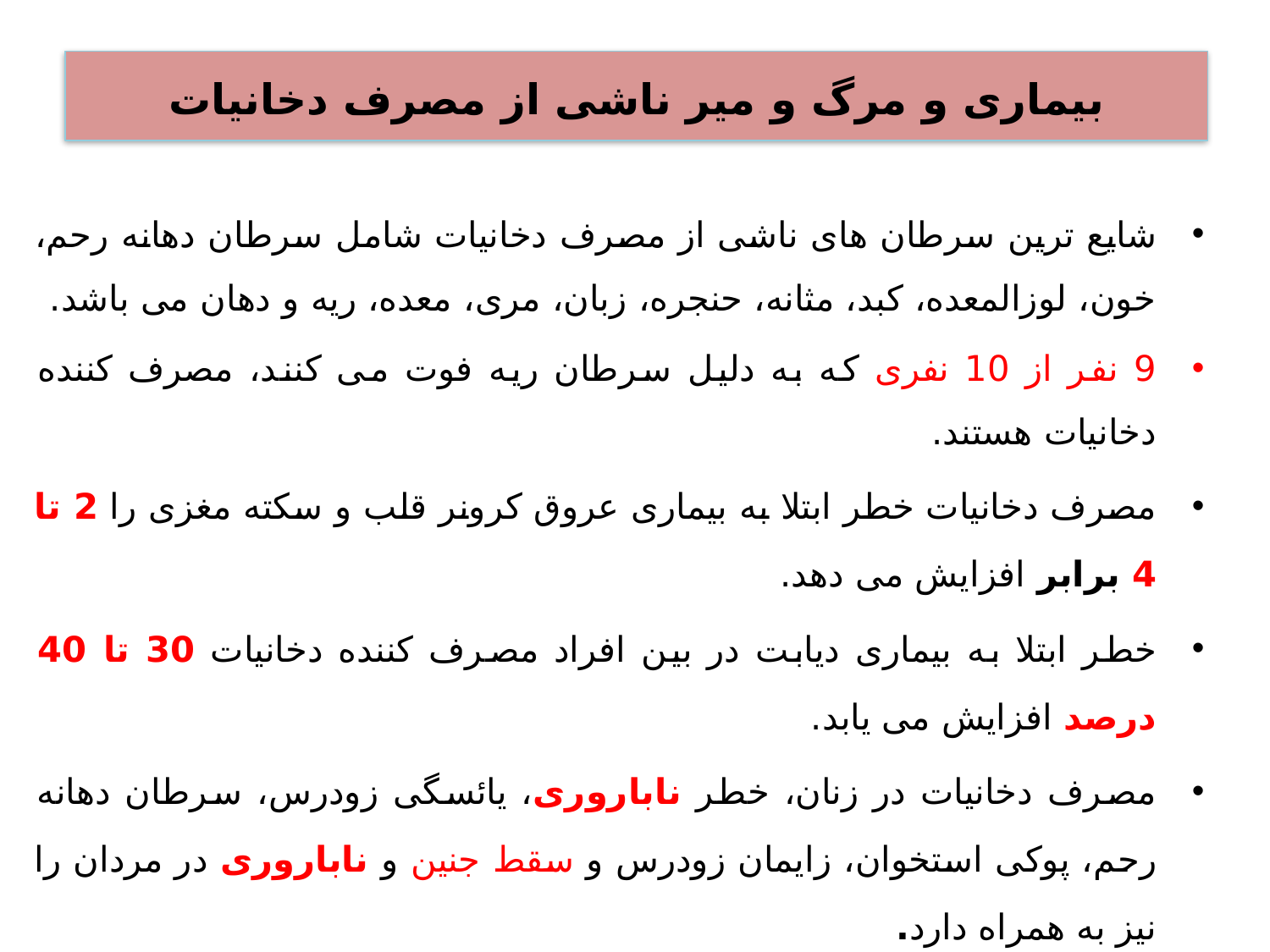

بیماری و مرگ و میر ناشی از مصرف دخانیات
شایع ترین سرطان های ناشی از مصرف دخانیات شامل سرطان دهانه رحم، خون، لوزالمعده، کبد، مثانه، حنجره، زبان، مری، معده، ریه و دهان می باشد.
9 نفر از 10 نفری که به دلیل سرطان ریه فوت می کنند، مصرف کننده دخانیات هستند.
مصرف دخانیات خطر ابتلا به بیماری عروق کرونر قلب و سکته مغزی را 2 تا 4 برابر افزایش می دهد.
خطر ابتلا به بیماری دیابت در بین افراد مصرف کننده دخانیات 30 تا 40 درصد افزایش می یابد.
مصرف دخانیات در زنان، خطر ناباروری، یائسگی زودرس، سرطان دهانه رحم، پوکی استخوان، زایمان زودرس و سقط جنین و ناباروری در مردان را نیز به همراه دارد.
مواجهه کودکان با دود دخانیات باعث آسم، عفونت ریه و گوش میانی و مرگ ناگهانی نوزاد می شود.